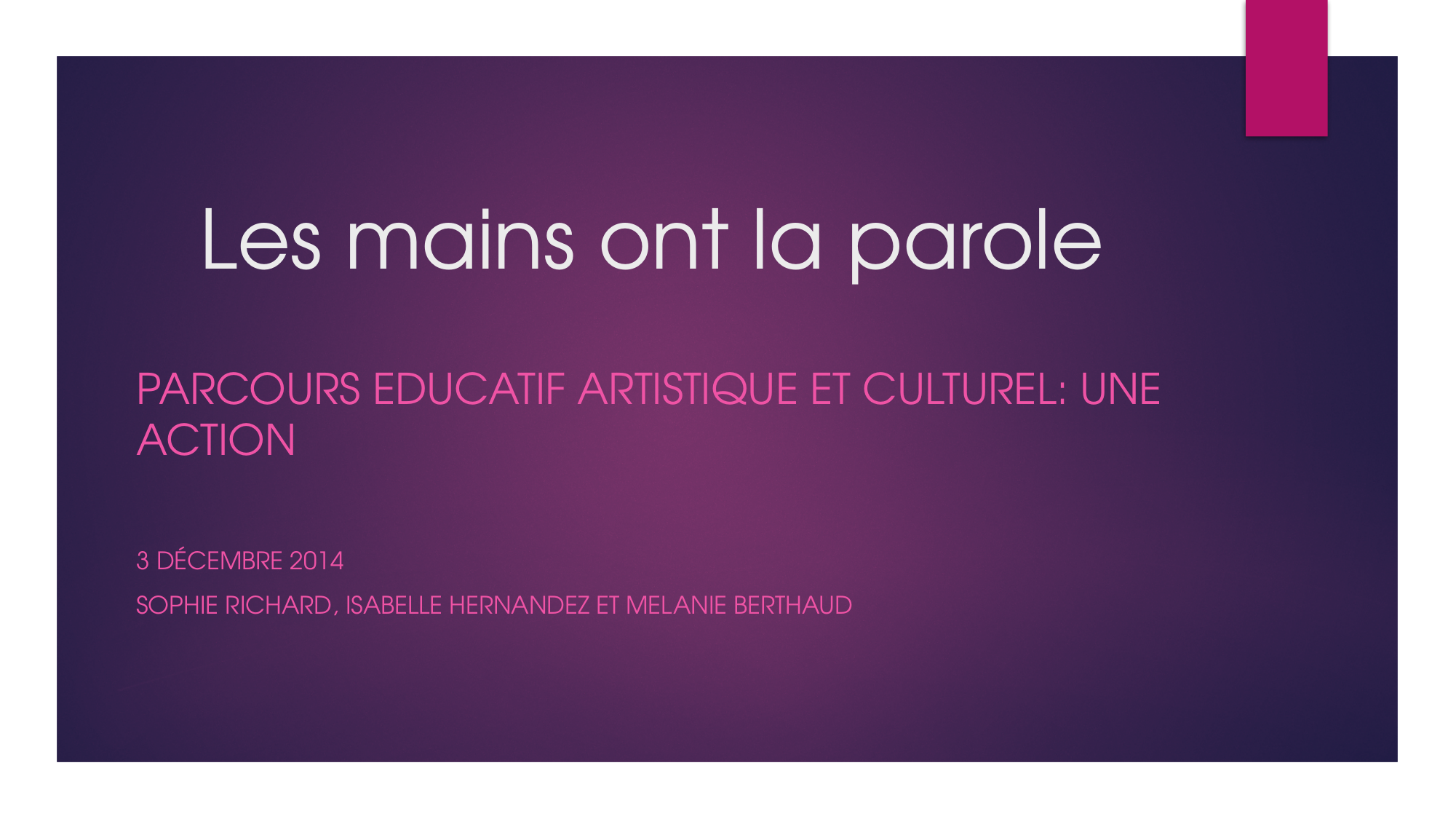

# Les mains ont la parole
PARCOURS EDUCATIF ARTISTIQUE ET CULTUREL: une action

3 décembre 2014
Sophie richard, isabelle hernandez et melanie berthaud